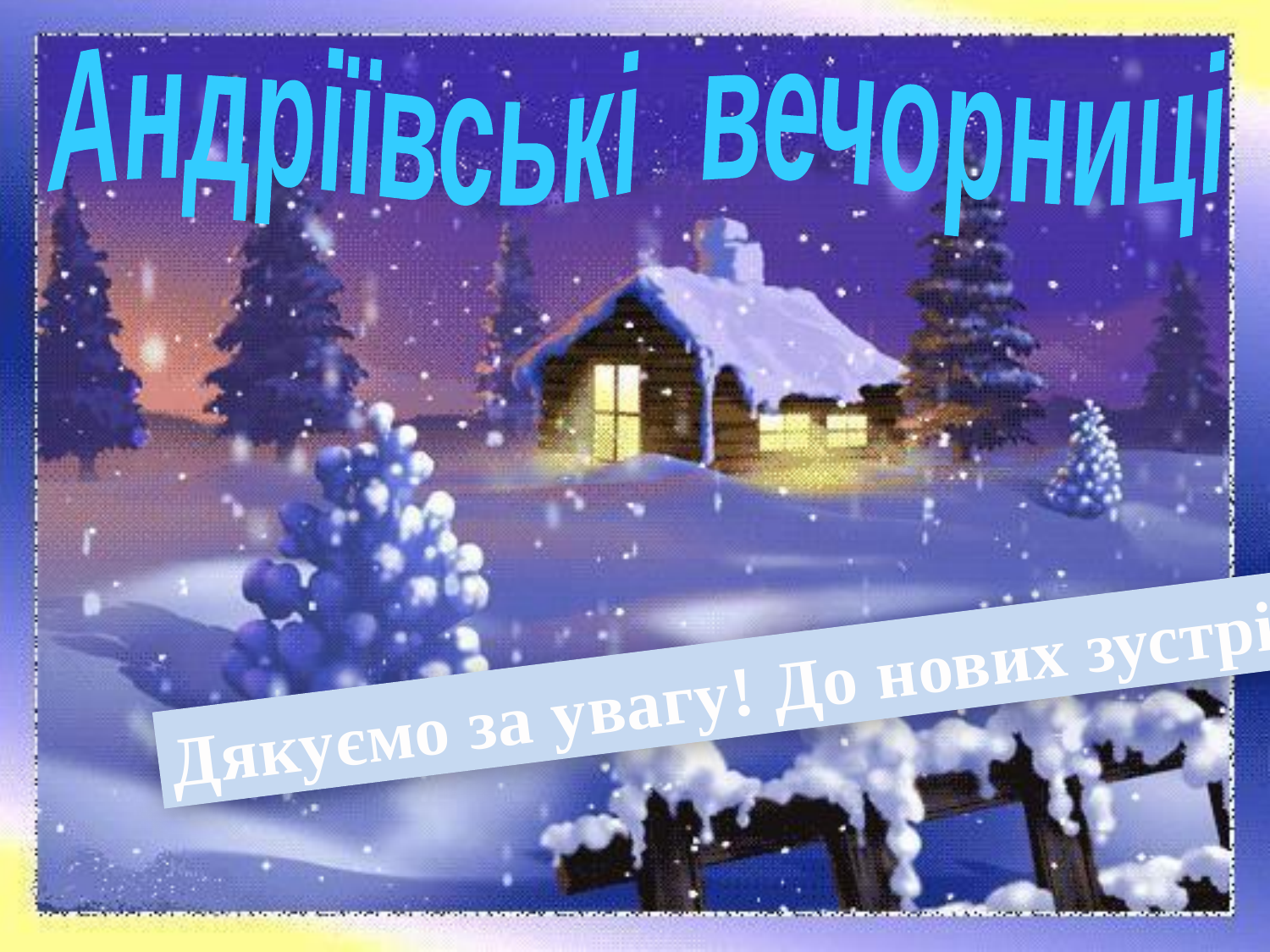

Андріївські  вечорниці
#
Дякуємо за увагу! До нових зустрічей!